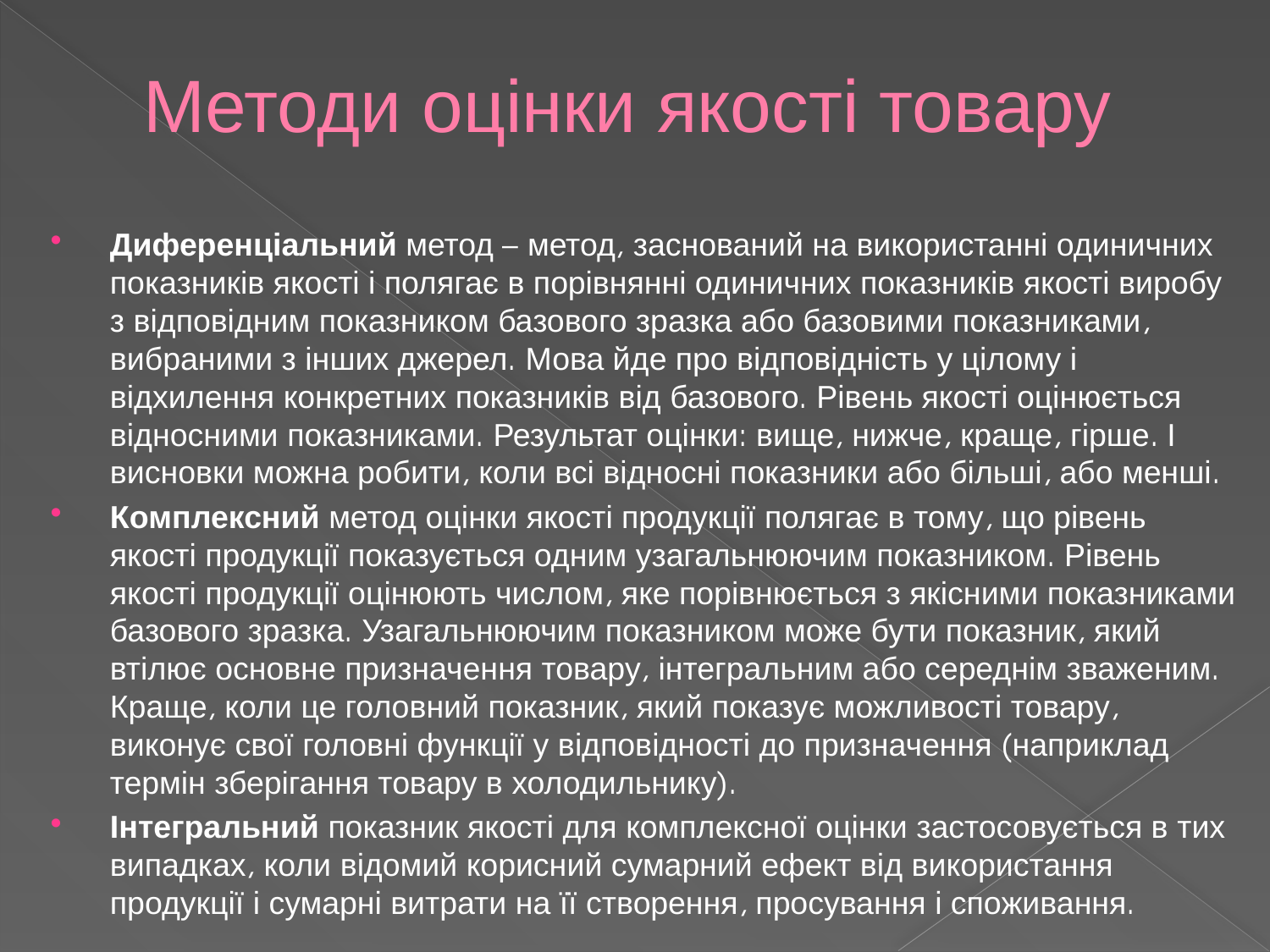

# Методи оцінки якості товару
Диференціальний метод – метод, заснований на використанні одиничних показників якості і полягає в порівнянні одиничних показників якості виробу з відповідним показником базового зразка або базовими показниками, вибраними з інших джерел. Мова йде про відповідність у цілому і відхилення конкретних показників від базового. Рівень якості оцінюється відносними показниками. Результат оцінки: вище, нижче, краще, гірше. І висновки можна робити, коли всі відносні показники або більші, або менші.
Комплексний метод оцінки якості продукції полягає в тому, що рівень якості продукції показується одним узагальнюючим показником. Рівень якості продукції оцінюють числом, яке порівнюється з якісними показниками базового зразка. Узагальнюючим показником може бути показник, який втілює основне призначення товару, інтегральним або середнім зваженим. Краще, коли це головний показник, який показує можливості товару, виконує свої головні функції у відповідності до призначення (наприклад термін зберігання товару в холодильнику).
Інтегральний показник якості для комплексної оцінки застосовується в тих випадках, коли відомий корисний сумарний ефект від використання продукції і сумарні витрати на її створення, просування і споживання.